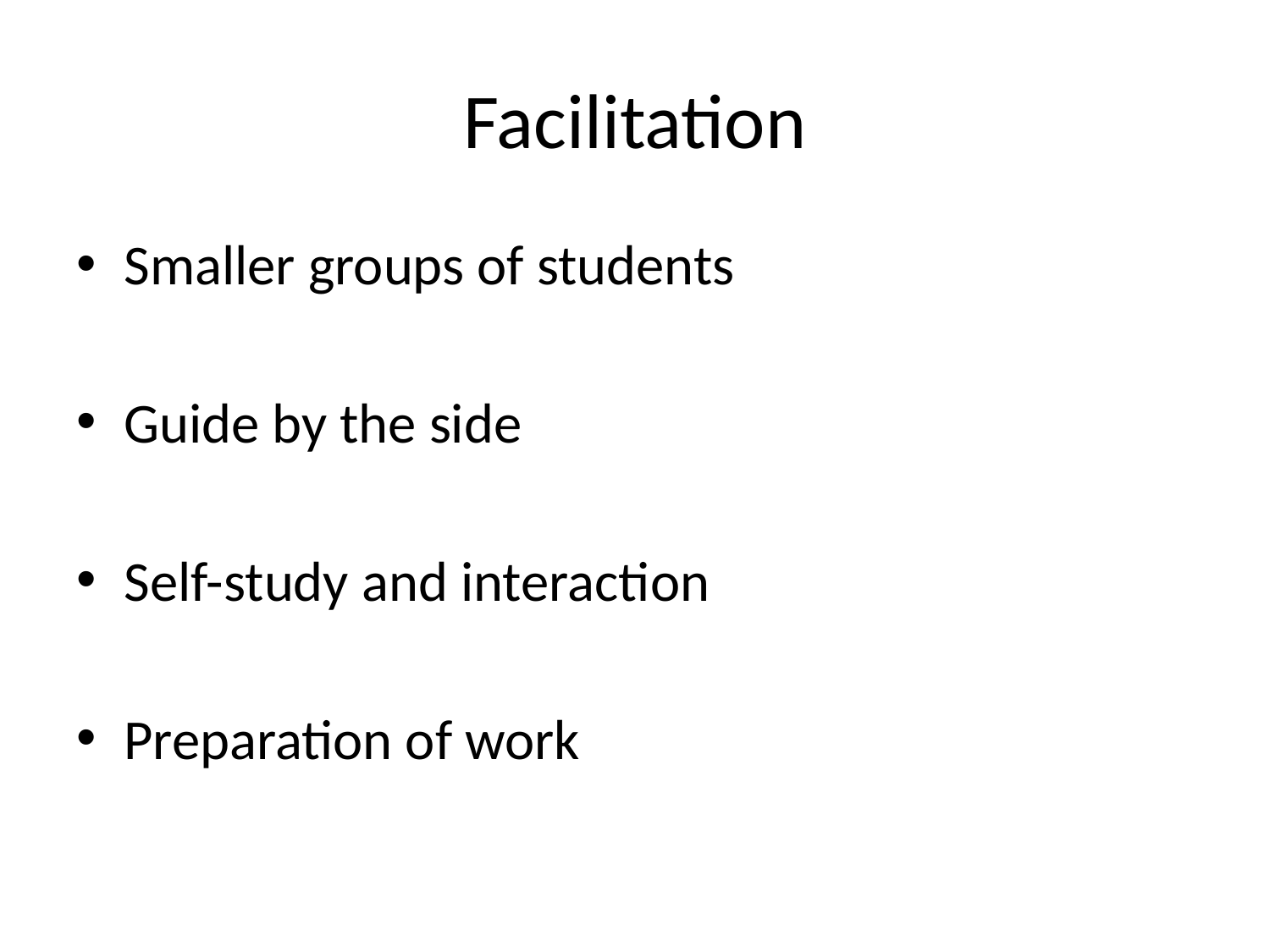

# Facilitation
Smaller groups of students

Guide by the side

Self-study and interaction

Preparation of work